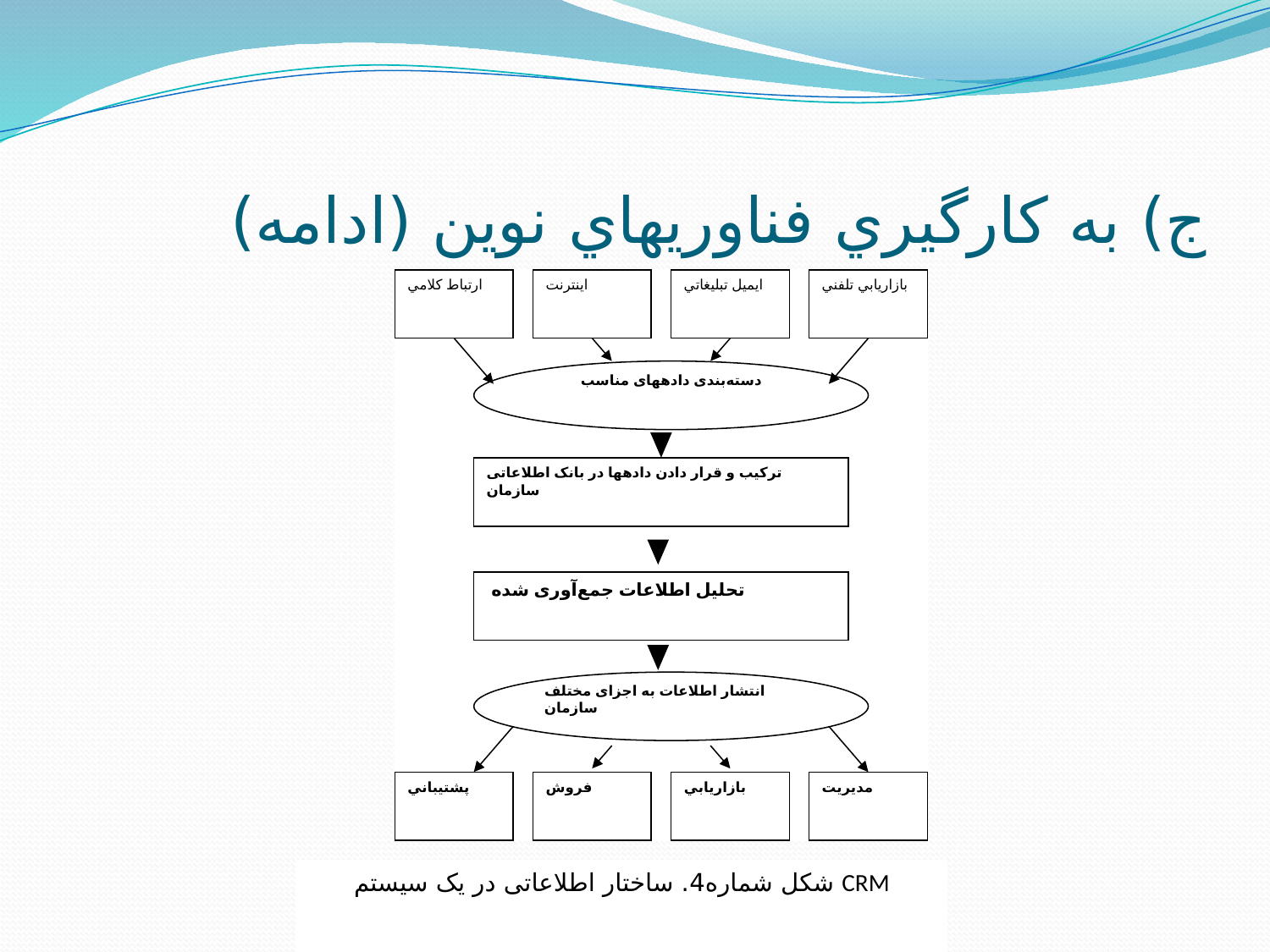

# ج) به کارگيري فناوری‏هاي نوين (ادامه)

ارتباط کلامي

اينترنت

ايميل تبليغاتي

بازاريابي تلفني

دسته‌بندی داده‏های مناسب

ترکيب و قرار دادن داده‏ها در بانک اطلاعاتی سازمان

 تحليل اطلاعات جمع‌آوری شده

انتشار اطلاعات به اجزای مختلف سازمان

پشتيباني

فروش

بازاريابي

مديريت

شکل شماره4. ساختار اطلاعاتی در يک سيستم CRM